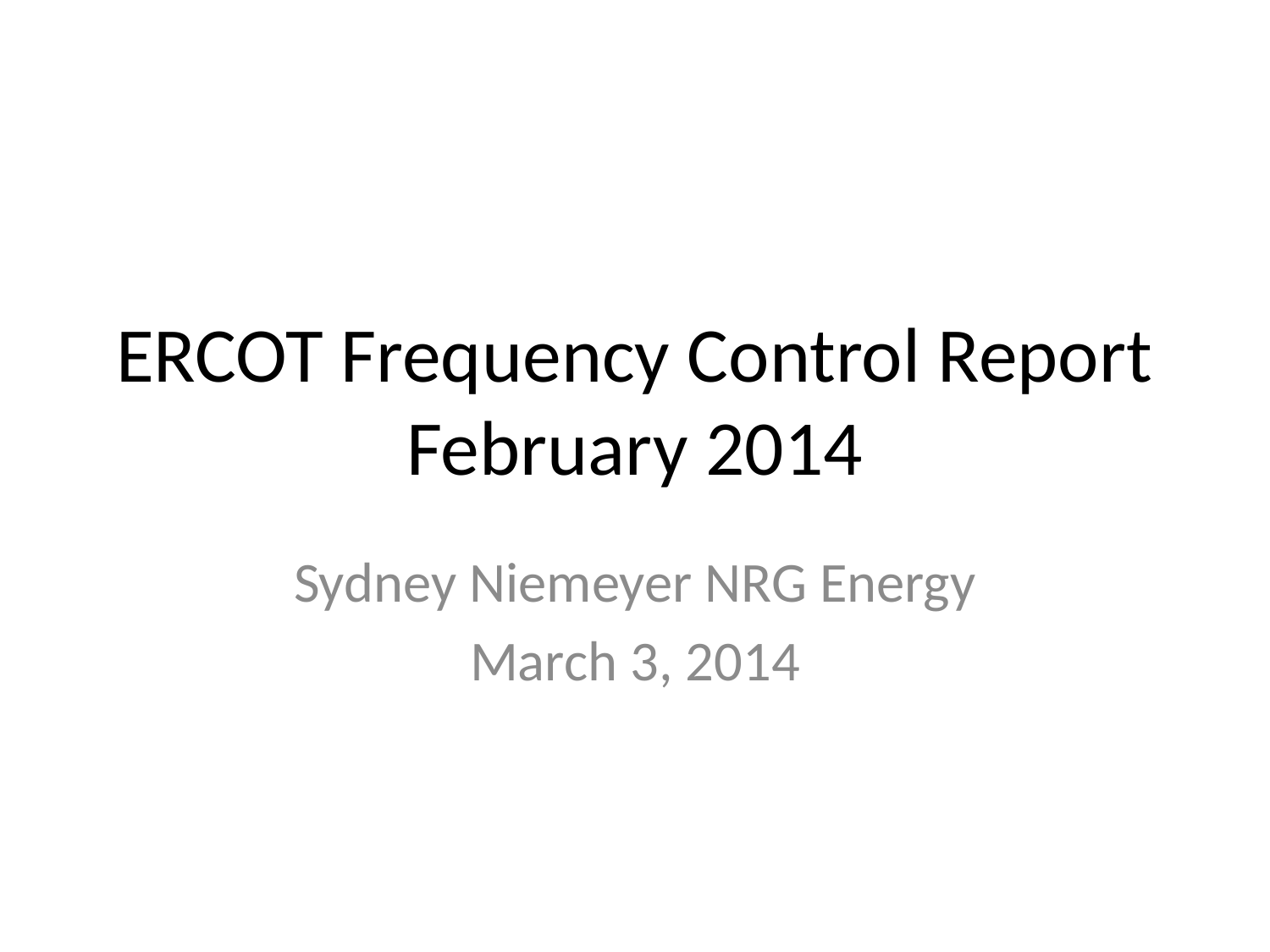

# ERCOT Frequency Control Report February 2014
Sydney Niemeyer NRG Energy
March 3, 2014